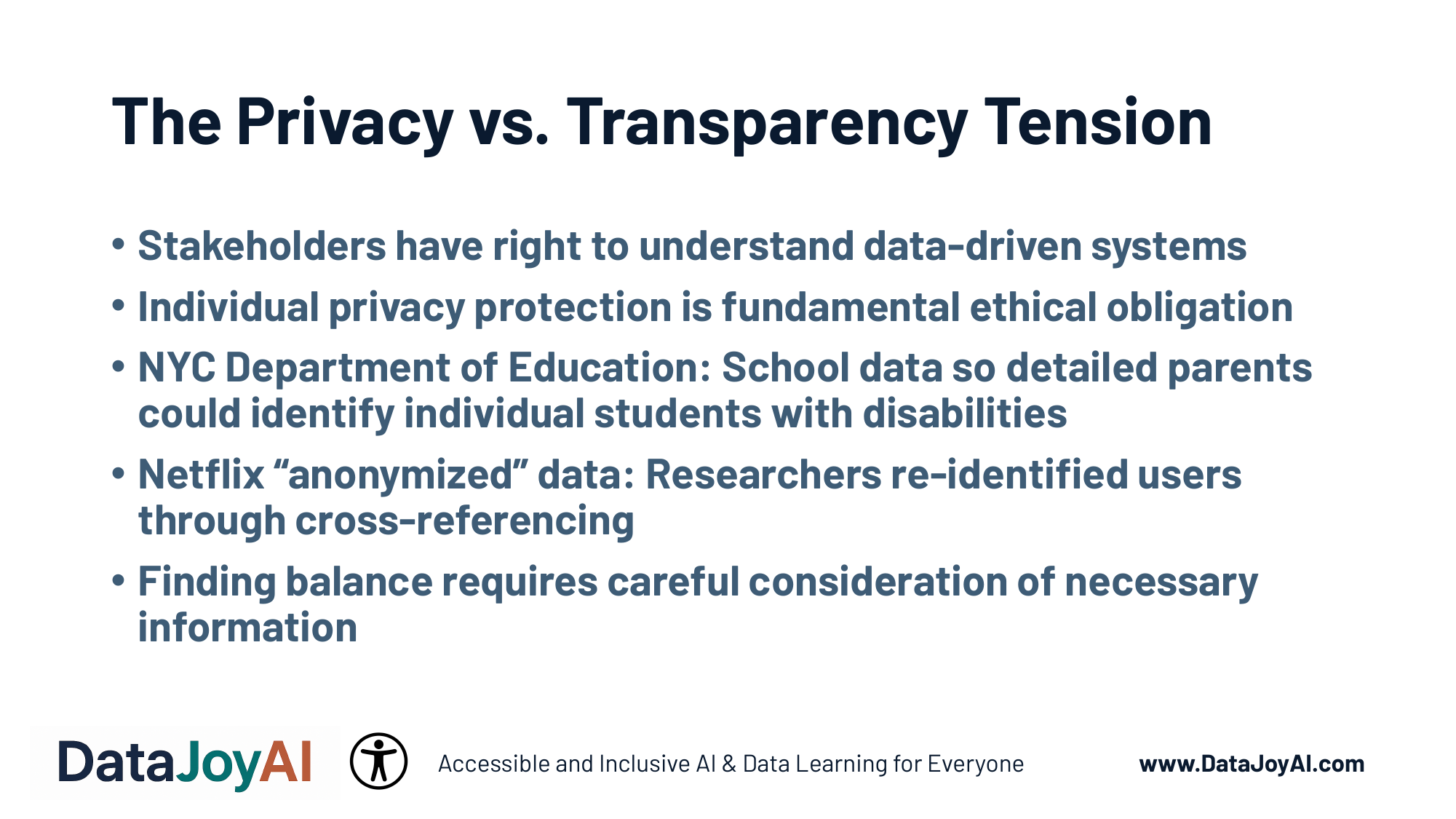

# The Privacy vs. Transparency Tension
Stakeholders have right to understand data-driven systems
Individual privacy protection is fundamental ethical obligation
NYC Department of Education: School data so detailed parents could identify individual students with disabilities
Netflix “anonymized” data: Researchers re-identified users through cross-referencing
Finding balance requires careful consideration of necessary information